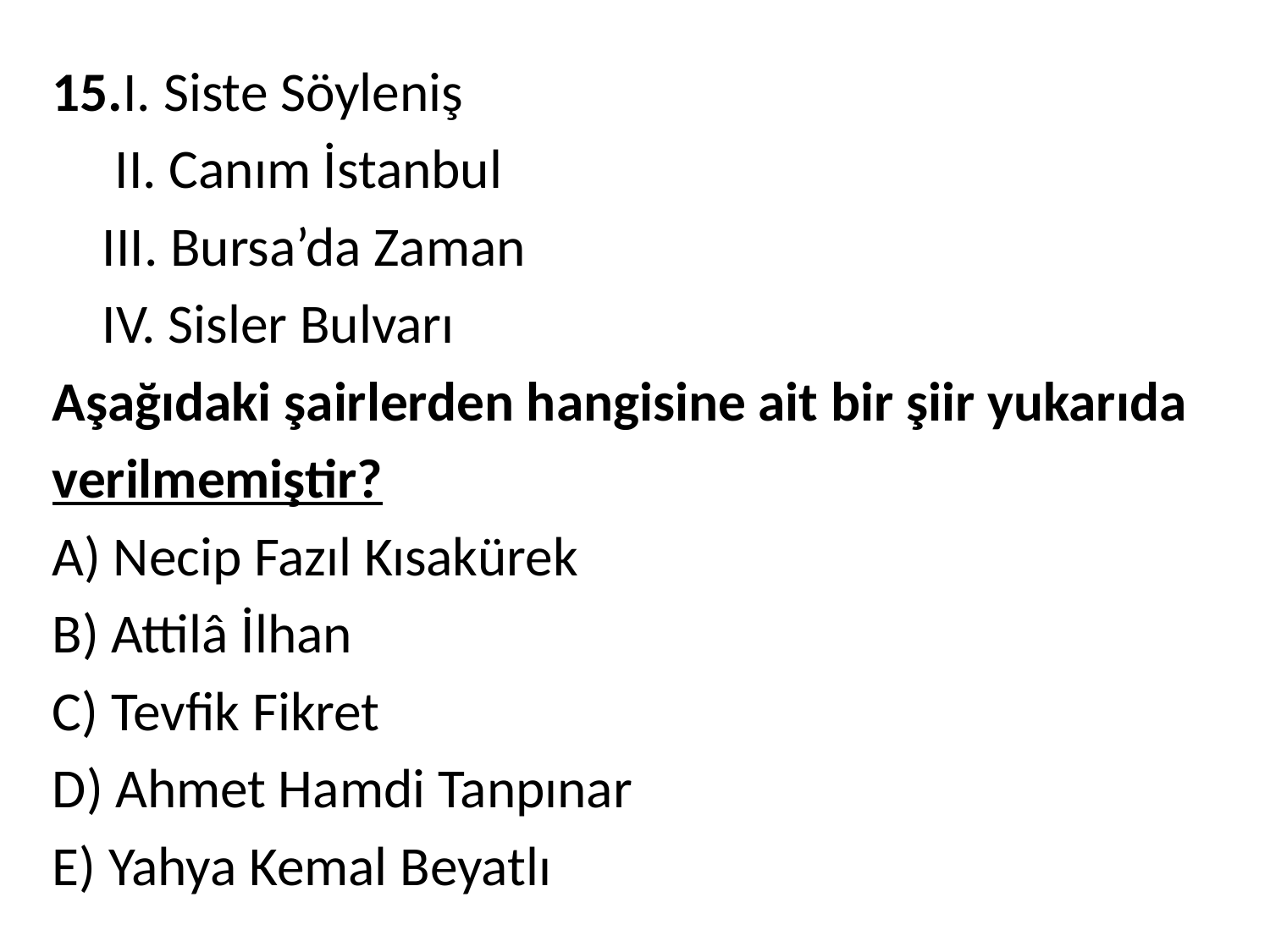

15.I. Siste Söyleniş
     II. Canım İstanbul
    III. Bursa’da Zaman
    IV. Sisler Bulvarı
Aşağıdaki şairlerden hangisine ait bir şiir yukarıda
verilmemiştir?
A) Necip Fazıl Kısakürek
B) Attilâ İlhan
C) Tevfik Fikret
D) Ahmet Hamdi Tanpınar
E) Yahya Kemal Beyatlı